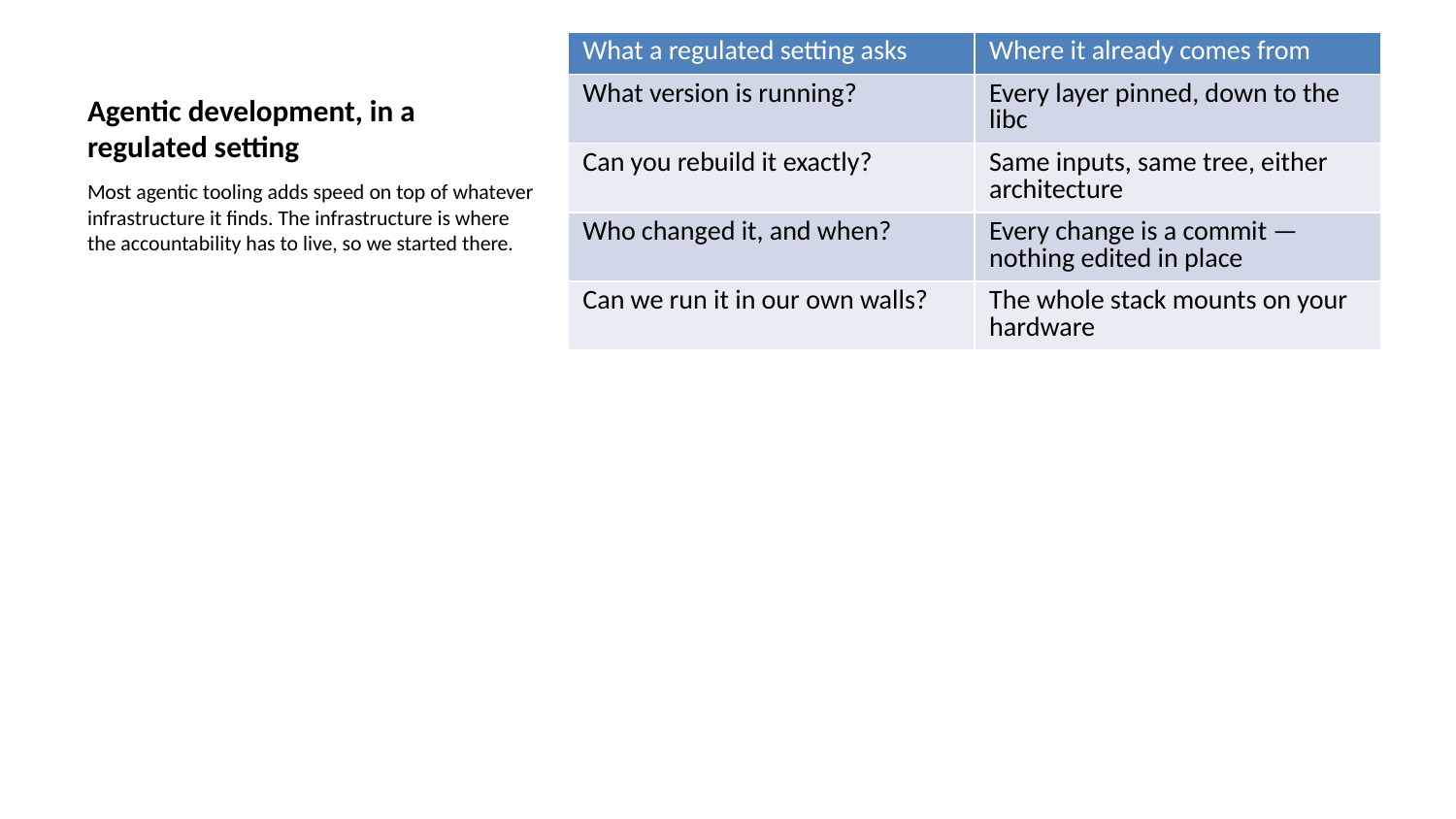

| What a regulated setting asks | Where it already comes from |
| --- | --- |
| What version is running? | Every layer pinned, down to the libc |
| Can you rebuild it exactly? | Same inputs, same tree, either architecture |
| Who changed it, and when? | Every change is a commit — nothing edited in place |
| Can we run it in our own walls? | The whole stack mounts on your hardware |
# Agentic development, in a regulated setting
Most agentic tooling adds speed on top of whatever infrastructure it finds. The infrastructure is where the accountability has to live, so we started there.